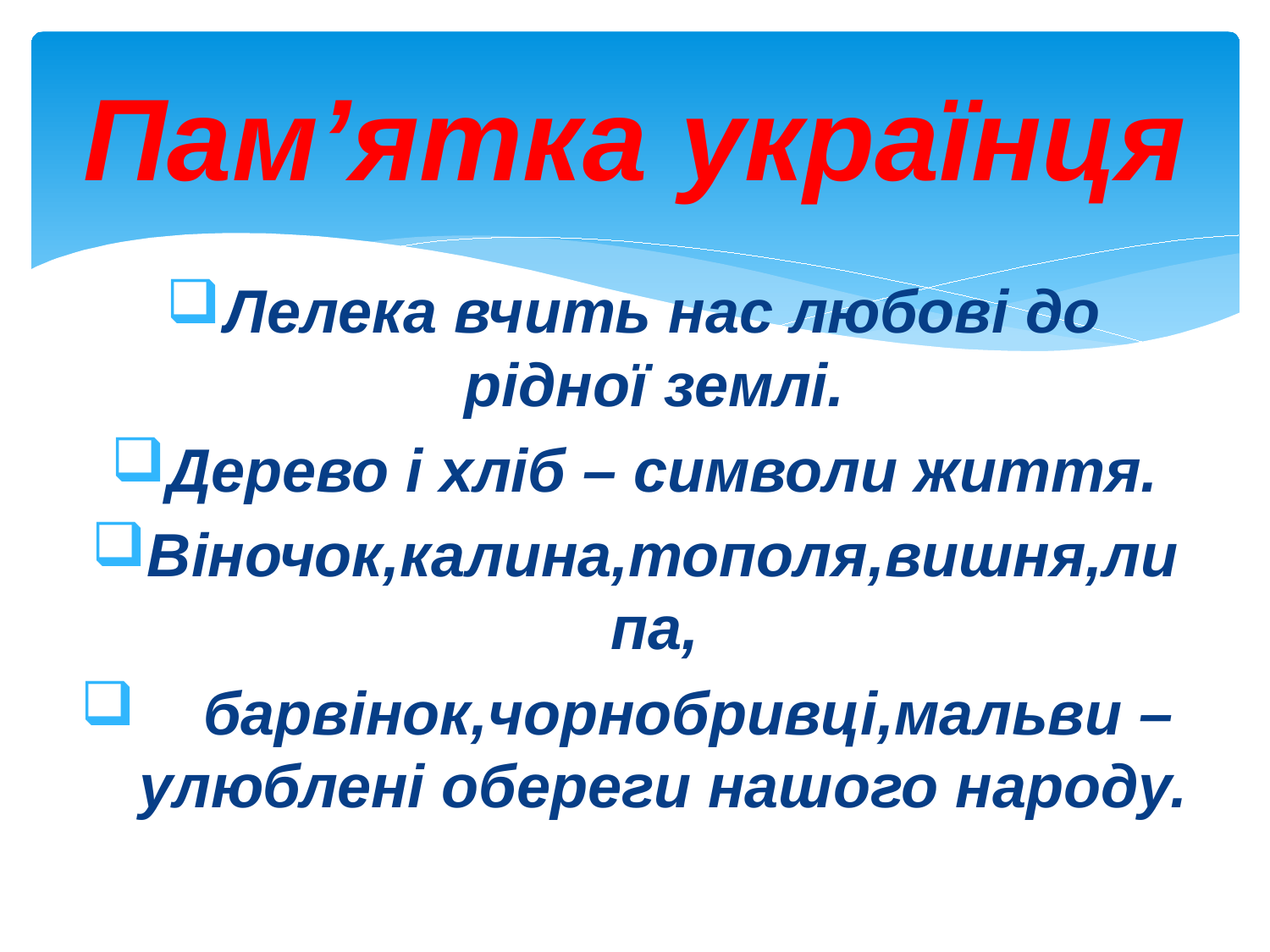

# Пам’ятка українця
Лелека вчить нас любові до рідної землі.
Дерево і хліб – символи життя.
Віночок,калина,тополя,вишня,липа,
    барвінок,чорнобривці,мальви –   улюблені обереги нашого народу.